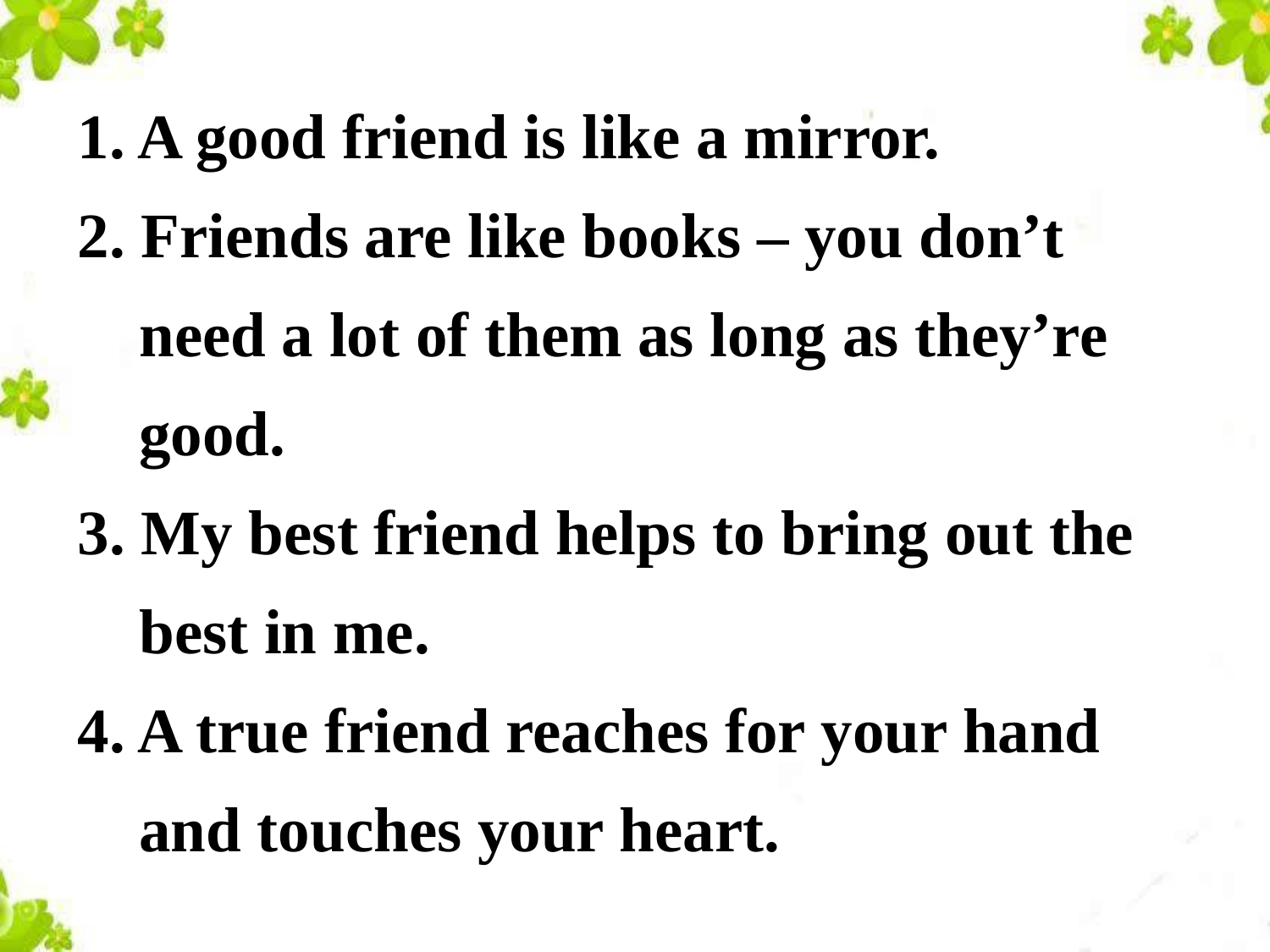

1. A good friend is like a mirror.
2. Friends are like books – you don’t need a lot of them as long as they’re good.
3. My best friend helps to bring out the best in me.
4. A true friend reaches for your hand and touches your heart.